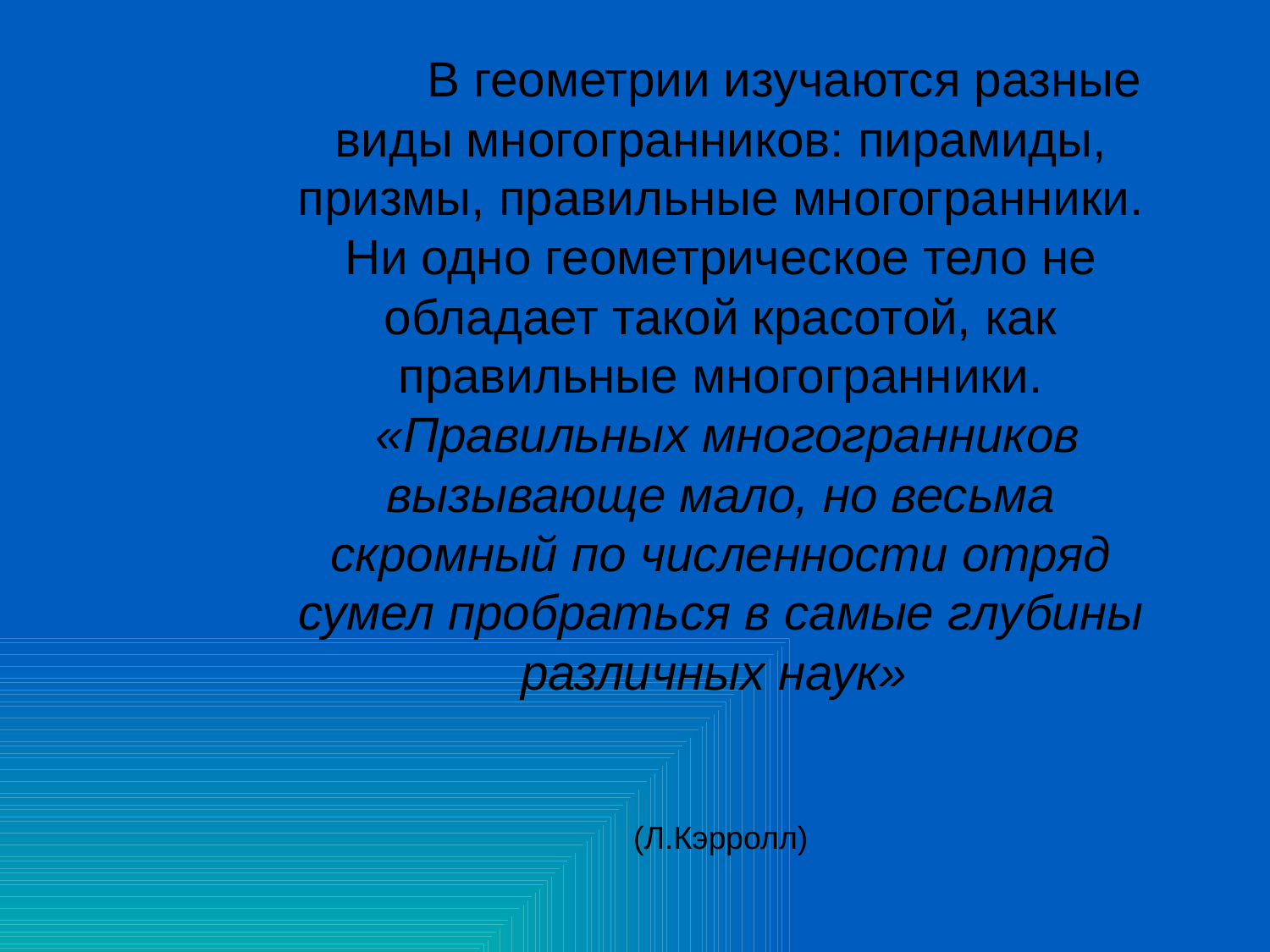

# В геометрии изучаются разные виды многогранников: пирамиды, призмы, правильные многогранники. Ни одно геометрическое тело не обладает такой красотой, как правильные многогранники. «Правильных многогранников вызывающе мало, но весьма скромный по численности отряд сумел пробраться в самые глубины различных наук» (Л.Кэрролл)